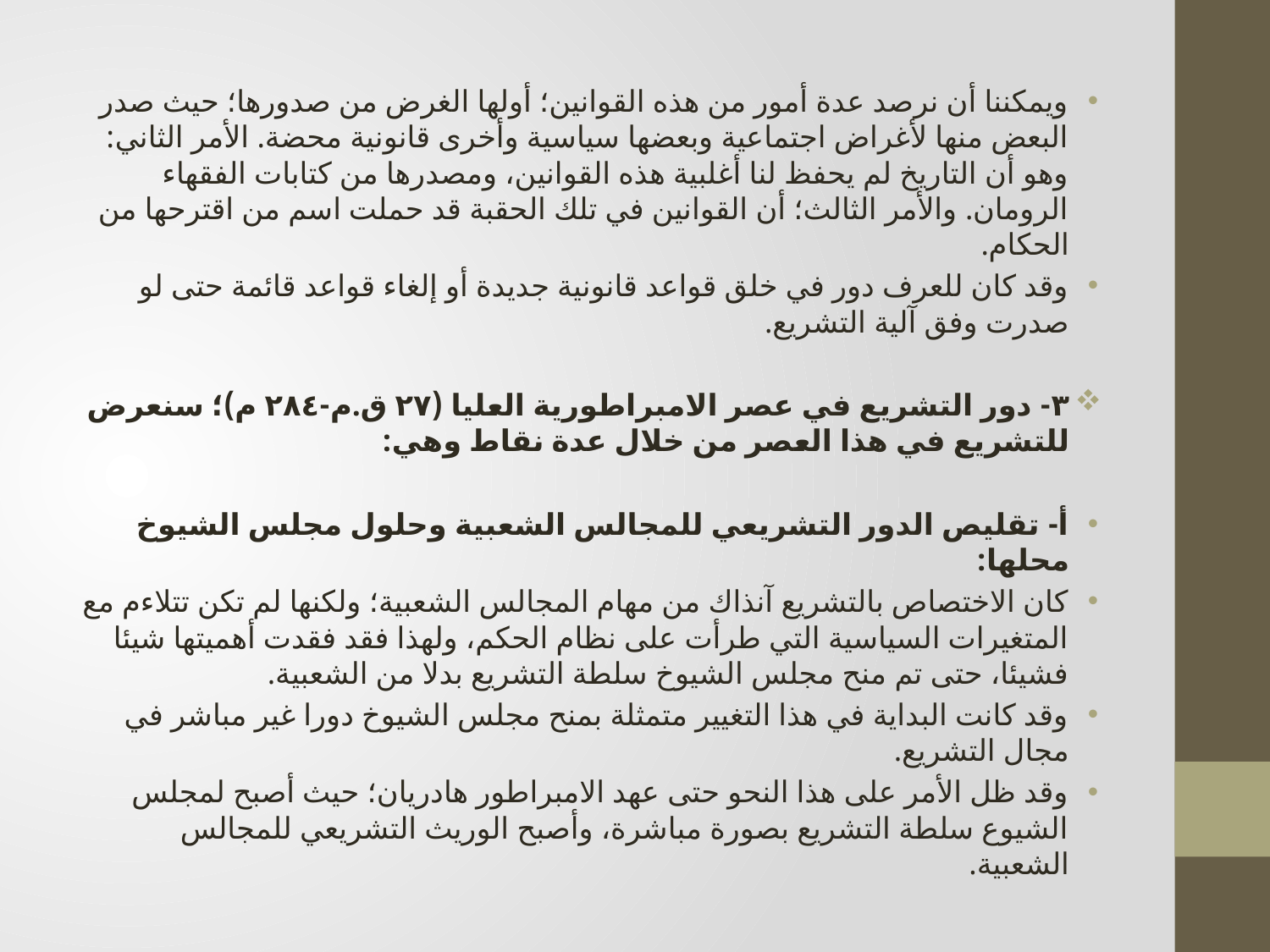

ويمكننا أن نرصد عدة أمور من هذه القوانين؛ أولها الغرض من صدورها؛ حيث صدر البعض منها لأغراض اجتماعية وبعضها سياسية وأخرى قانونية محضة. الأمر الثاني: وهو أن التاريخ لم يحفظ لنا أغلبية هذه القوانين، ومصدرها من كتابات الفقهاء الرومان. والأمر الثالث؛ أن القوانين في تلك الحقبة قد حملت اسم من اقترحها من الحكام.
وقد كان للعرف دور في خلق قواعد قانونية جديدة أو إلغاء قواعد قائمة حتى لو صدرت وفق آلية التشريع.

٣- دور التشريع في عصر الامبراطورية العليا (٢٧ ق.م-٢٨٤ م)؛ سنعرض للتشريع في هذا العصر من خلال عدة نقاط وهي:

أ- تقليص الدور التشريعي للمجالس الشعبية وحلول مجلس الشيوخ محلها:
كان الاختصاص بالتشريع آنذاك من مهام المجالس الشعبية؛ ولكنها لم تكن تتلاءم مع المتغيرات السياسية التي طرأت على نظام الحكم، ولهذا فقد فقدت أهميتها شيئا فشيئا، حتى تم منح مجلس الشيوخ سلطة التشريع بدلا من الشعبية.
وقد كانت البداية في هذا التغيير متمثلة بمنح مجلس الشيوخ دورا غير مباشر في مجال التشريع.
وقد ظل الأمر على هذا النحو حتى عهد الامبراطور هادريان؛ حيث أصبح لمجلس الشيوع سلطة التشريع بصورة مباشرة، وأصبح الوريث التشريعي للمجالس الشعبية.